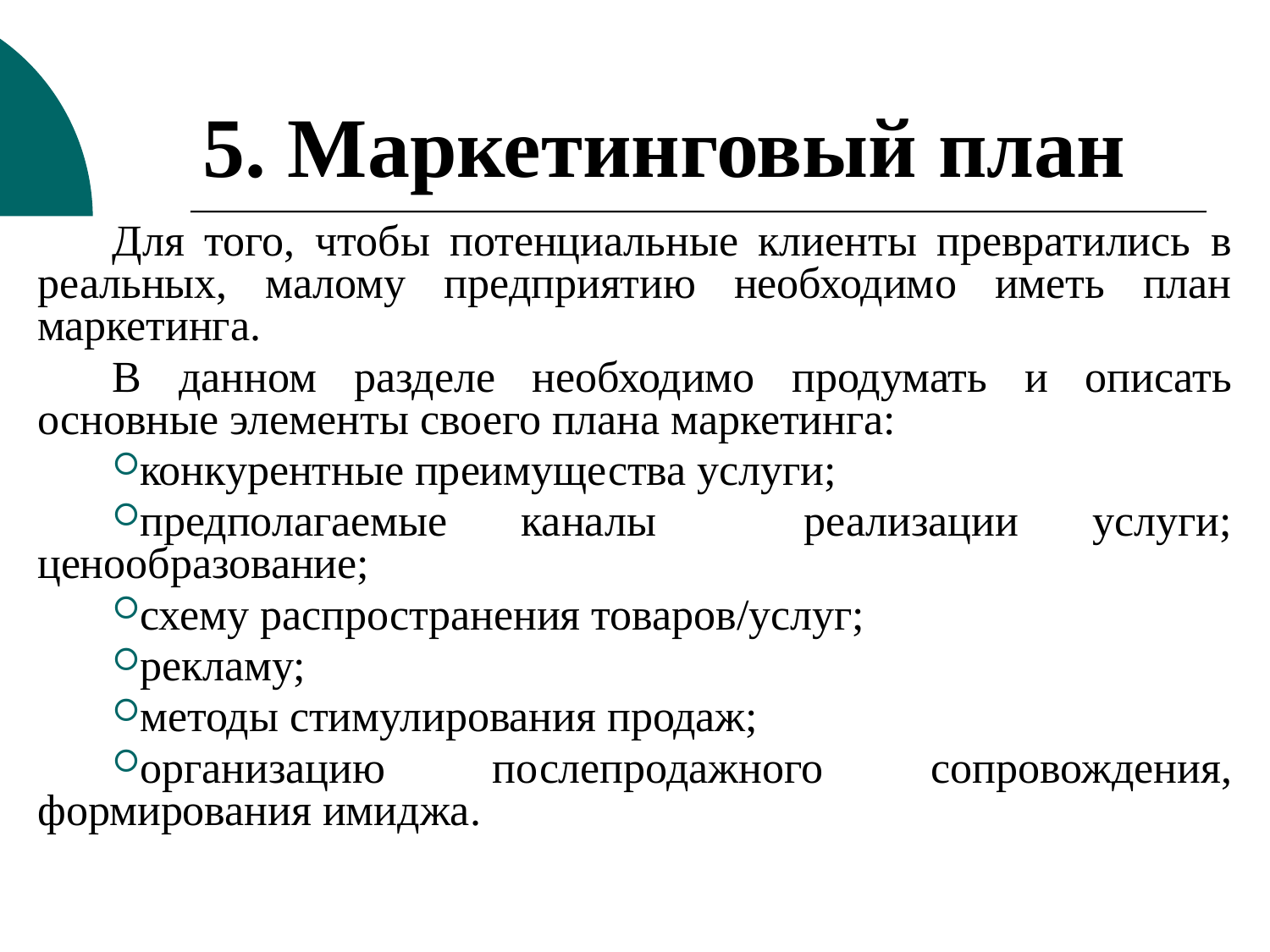

# 5. Маркетинговый план
Для того, чтобы потенциальные клиенты превратились в реальных, малому предприятию необходимо иметь план маркетинга.
В данном разделе необходимо продумать и описать основные элементы своего плана маркетинга:
конкурентные преимущества услуги;
предполагаемые каналы  реализации услуги; ценообразование;
схему распространения товаров/услуг;
рекламу;
методы стимулирования продаж;
организацию послепродажного сопровождения, формирования имиджа.